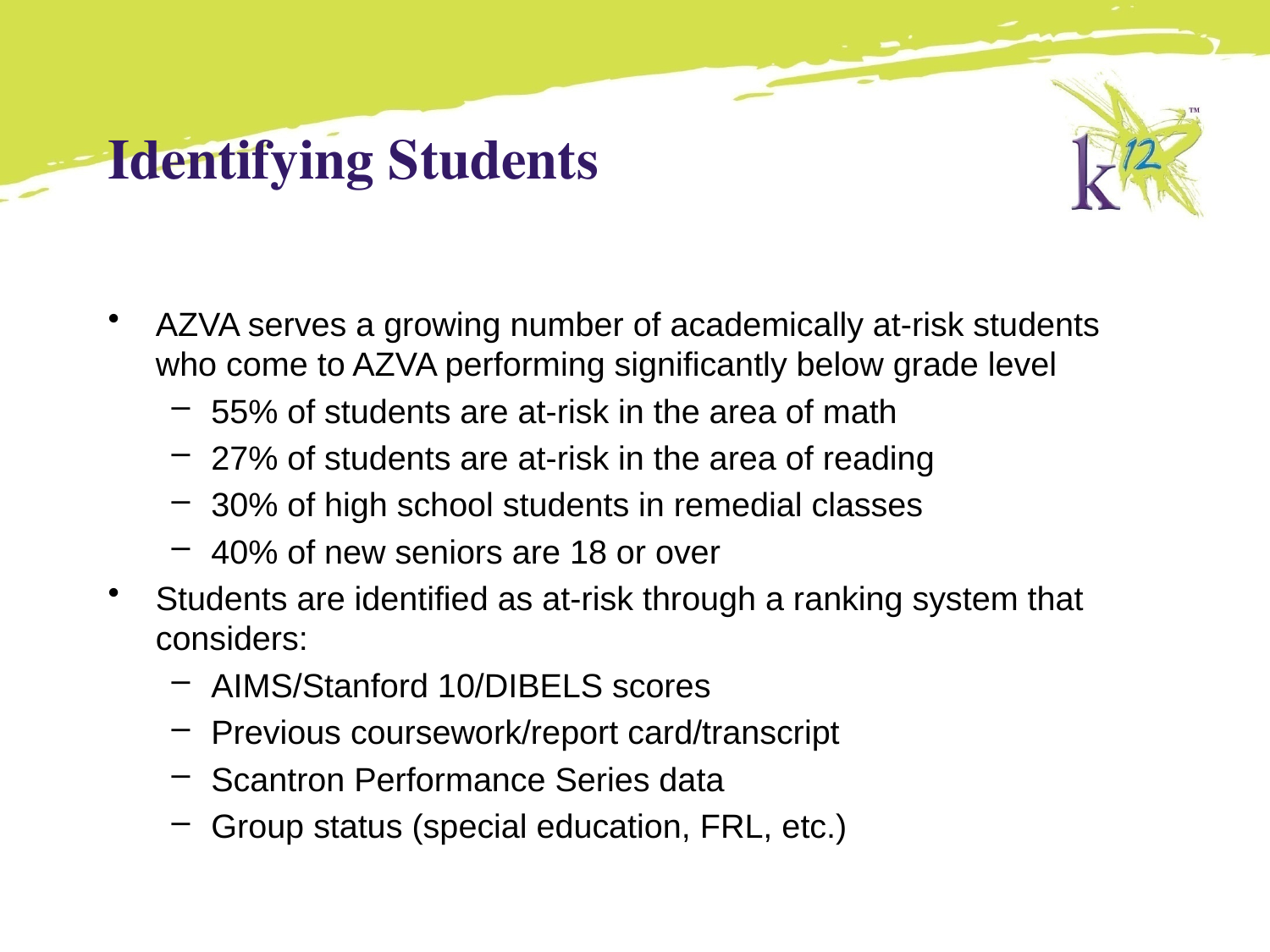

# Identifying Students
AZVA serves a growing number of academically at-risk students who come to AZVA performing significantly below grade level
55% of students are at-risk in the area of math
27% of students are at-risk in the area of reading
30% of high school students in remedial classes
40% of new seniors are 18 or over
Students are identified as at-risk through a ranking system that considers:
AIMS/Stanford 10/DIBELS scores
Previous coursework/report card/transcript
Scantron Performance Series data
Group status (special education, FRL, etc.)